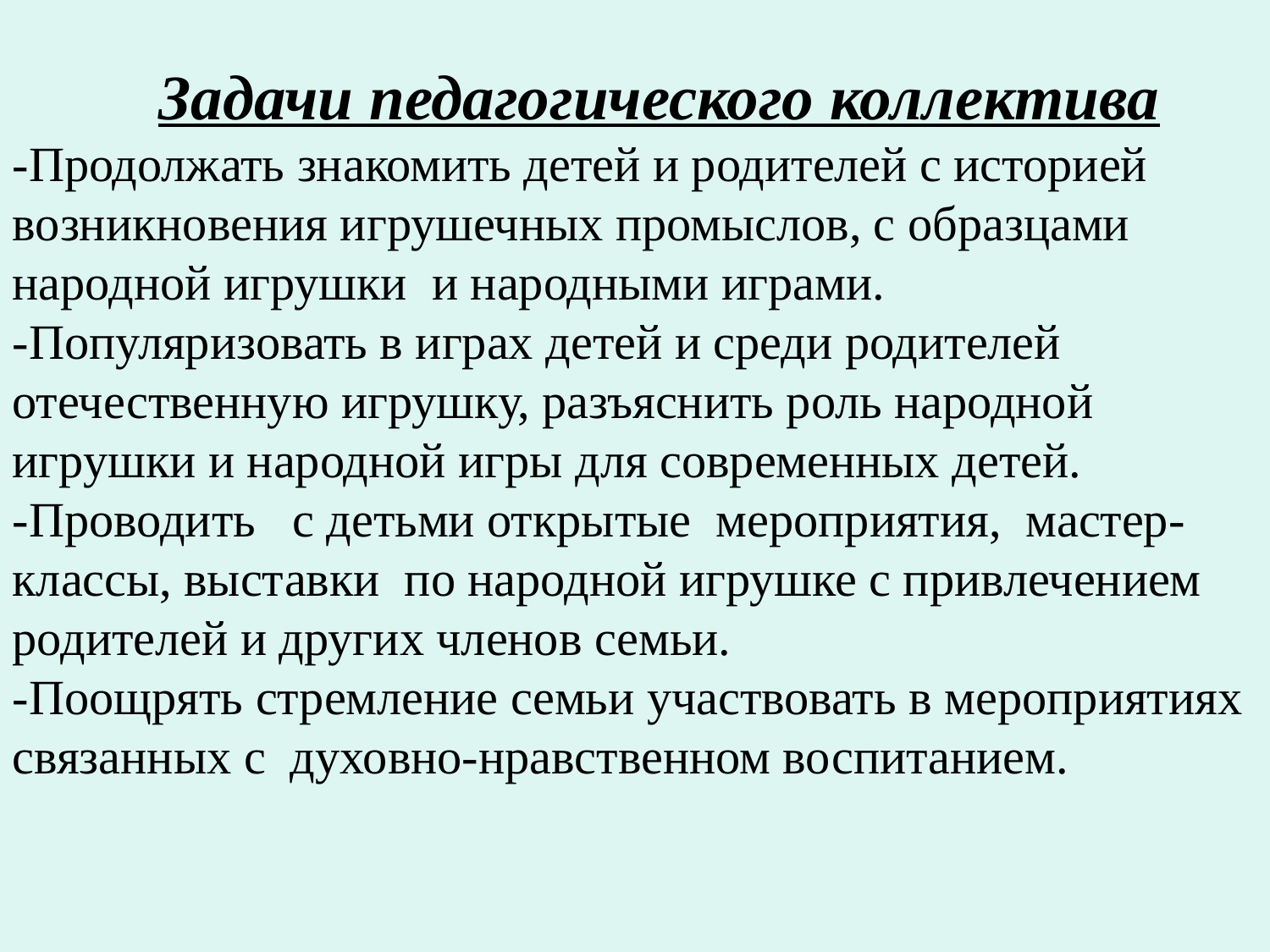

Задачи педагогического коллектива
-Продолжать знакомить детей и родителей с историей возникновения игрушечных промыслов, с образцами народной игрушки  и народными играми.
-Популяризовать в играх детей и среди родителей  отечественную игрушку, разъяснить роль народной игрушки и народной игры для современных детей.
-Проводить   с детьми открытые  мероприятия,  мастер-классы, выставки  по народной игрушке с привлечением родителей и других членов семьи.
-Поощрять стремление семьи участвовать в мероприятиях  связанных с  духовно-нравственном воспитанием.